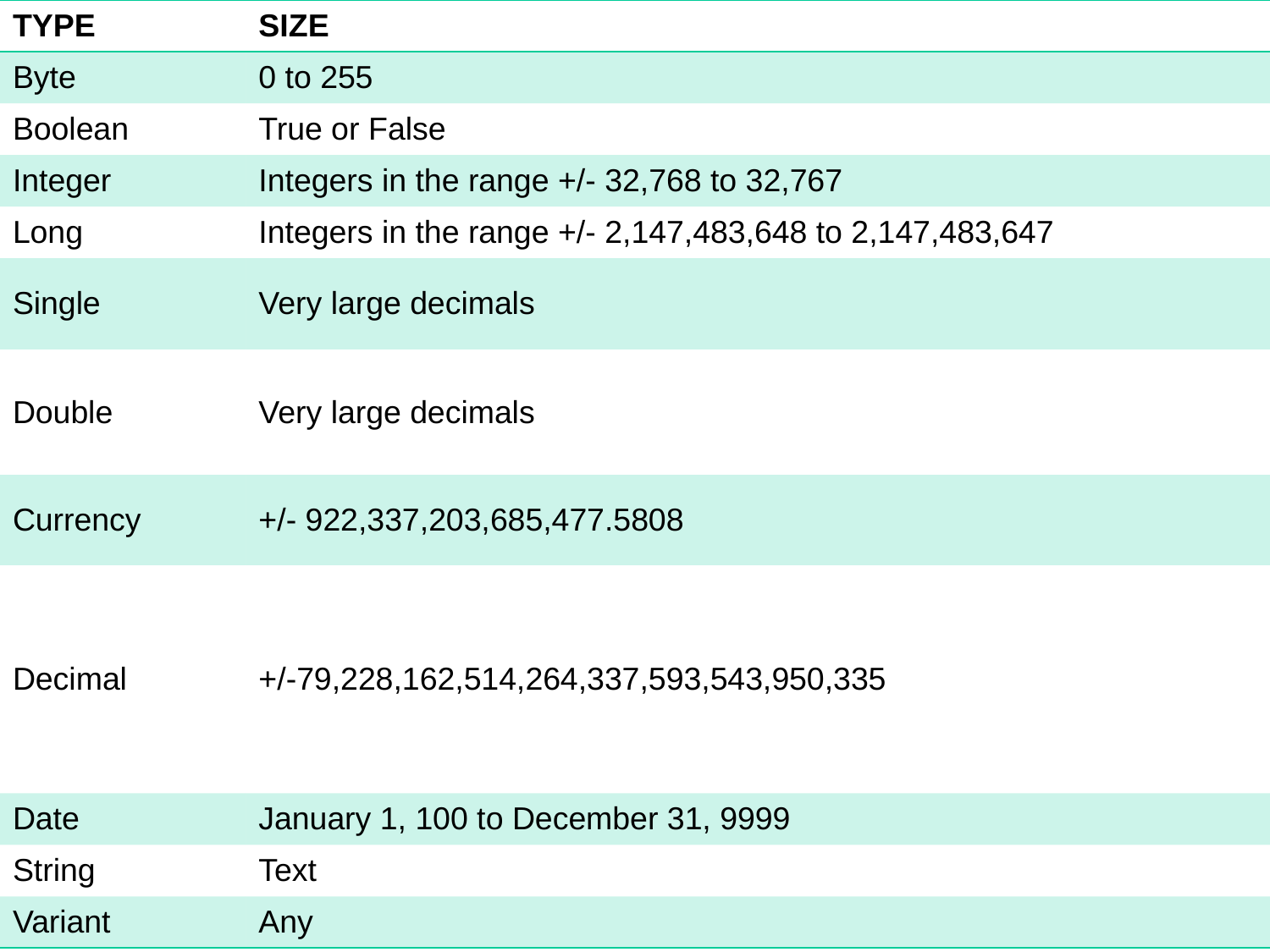

| TYPE | SIZE |
| --- | --- |
| Byte | 0 to 255 |
| Boolean | True or False |
| Integer | Integers in the range +/- 32,768 to 32,767 |
| Long | Integers in the range +/- 2,147,483,648 to 2,147,483,647 |
| Single | Very large decimals |
| Double | Very large decimals |
| Currency | +/- 922,337,203,685,477.5808 |
| Decimal | +/-79,228,162,514,264,337,593,543,950,335 |
| Date | January 1, 100 to December 31, 9999 |
| String | Text |
| Variant | Any |